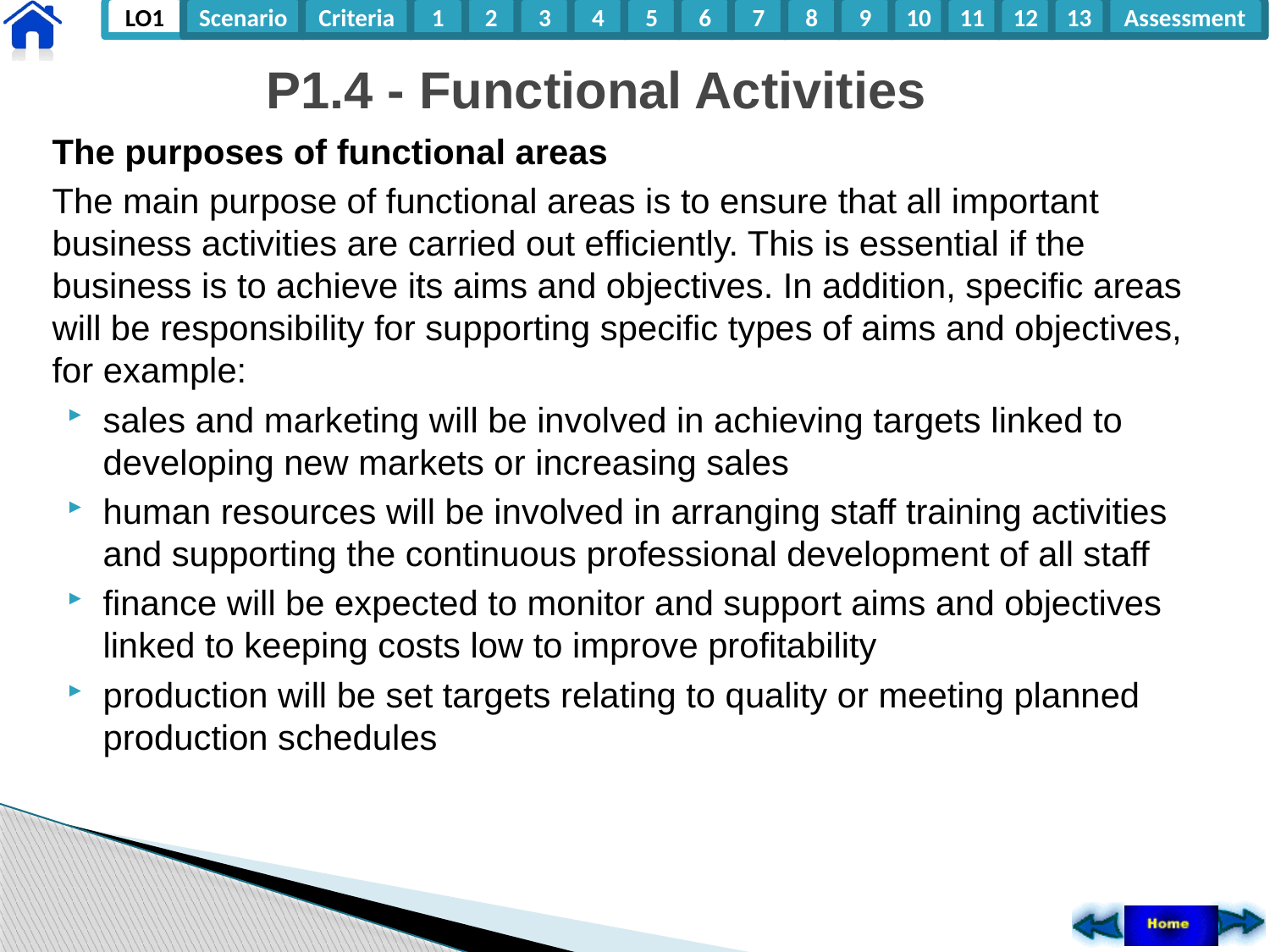

# P1.4 - Functional Activities
The purposes of functional areas
The main purpose of functional areas is to ensure that all important business activities are carried out efficiently. This is essential if the business is to achieve its aims and objectives. In addition, specific areas will be responsibility for supporting specific types of aims and objectives, for example:
sales and marketing will be involved in achieving targets linked to developing new markets or increasing sales
human resources will be involved in arranging staff training activities and supporting the continuous professional development of all staff
finance will be expected to monitor and support aims and objectives linked to keeping costs low to improve profitability
production will be set targets relating to quality or meeting planned production schedules